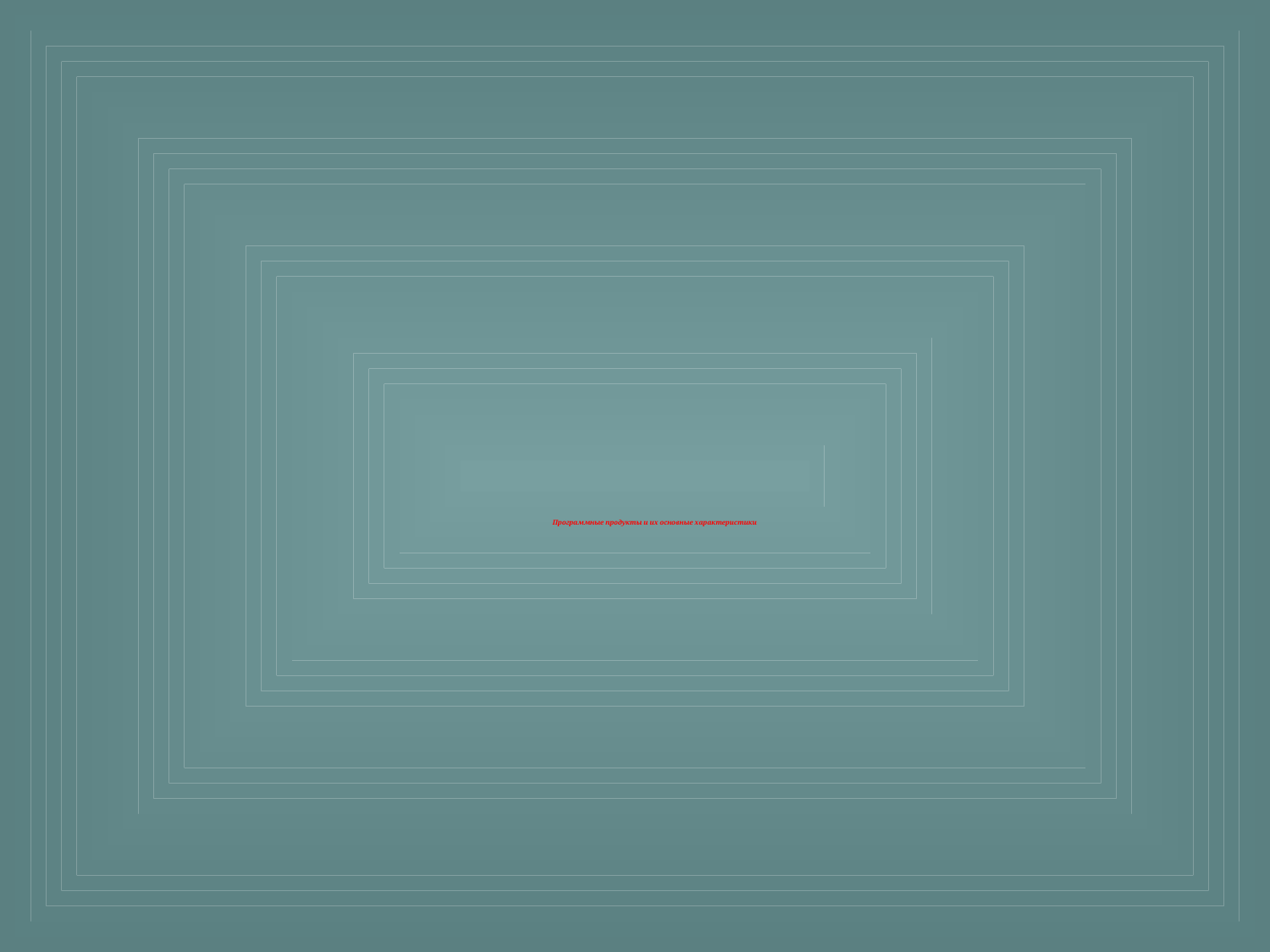

# Программные продукты и их основные характеристики